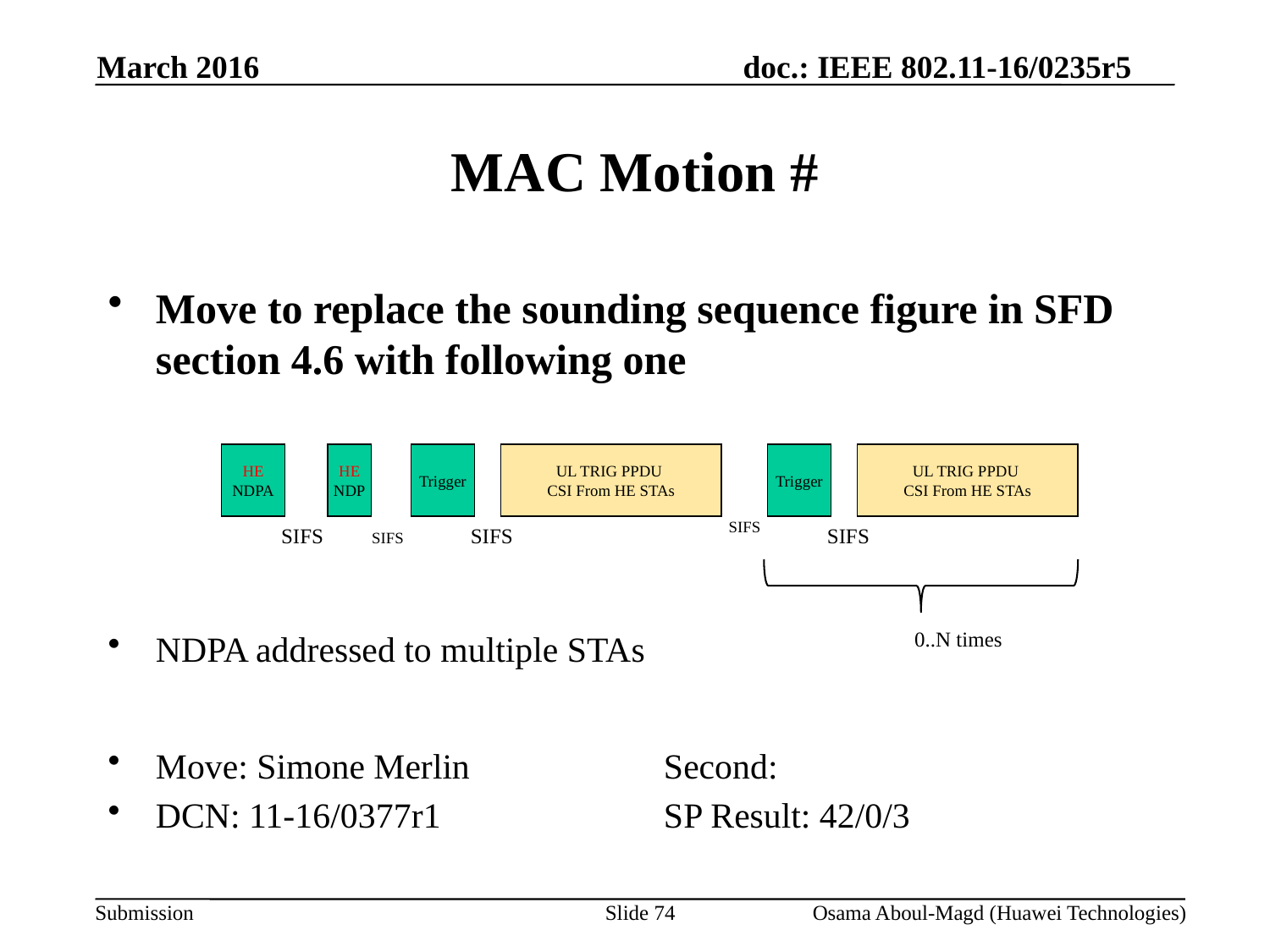

March 2016
# MAC Motion #
Move to replace the sounding sequence figure in SFD section 4.6 with following one

NDPA addressed to multiple STAs

Move: Simone Merlin		Second:
DCN: 11-16/0377r1		SP Result: 42/0/3

UL TRIG PPDU
CSI From HE STAs
UL TRIG PPDU
CSI From HE STAs
HE
NDPA
HE
NDP
Trigger
Trigger
SIFS
SIFS
SIFS
SIFS
SIFS
0..N times
Slide 74
Osama Aboul-Magd (Huawei Technologies)